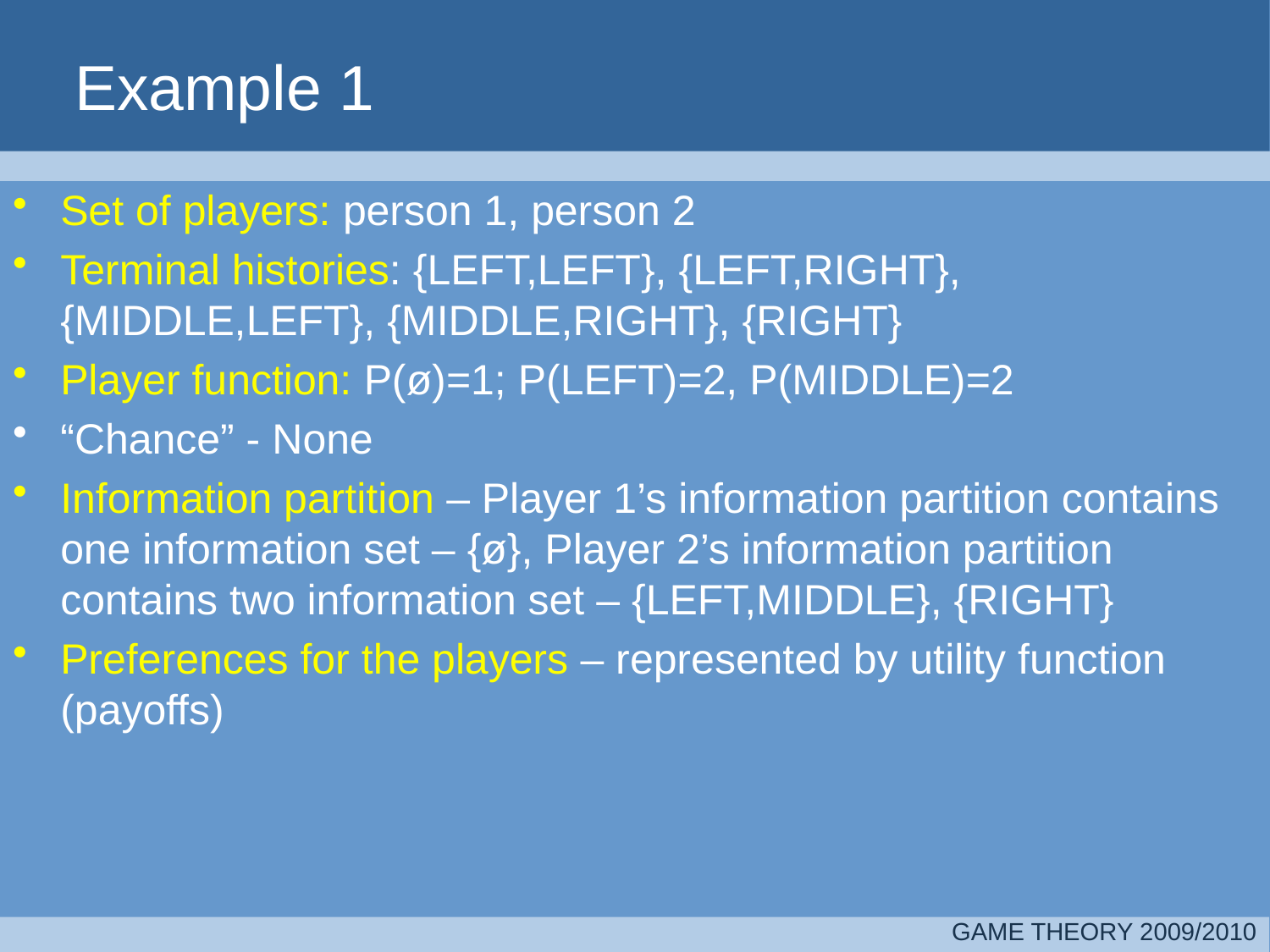

Example 1
Set of players: person 1, person 2
Terminal histories: {LEFT,LEFT}, {LEFT,RIGHT}, {MIDDLE,LEFT}, {MIDDLE,RIGHT}, {RIGHT}
Player function: P(ø)=1; P(LEFT)=2, P(MIDDLE)=2
“Chance” - None
Information partition – Player 1’s information partition contains one information set – {ø}, Player 2’s information partition contains two information set – {LEFT,MIDDLE}, {RIGHT}
Preferences for the players – represented by utility function (payoffs)
GAME THEORY 2009/2010